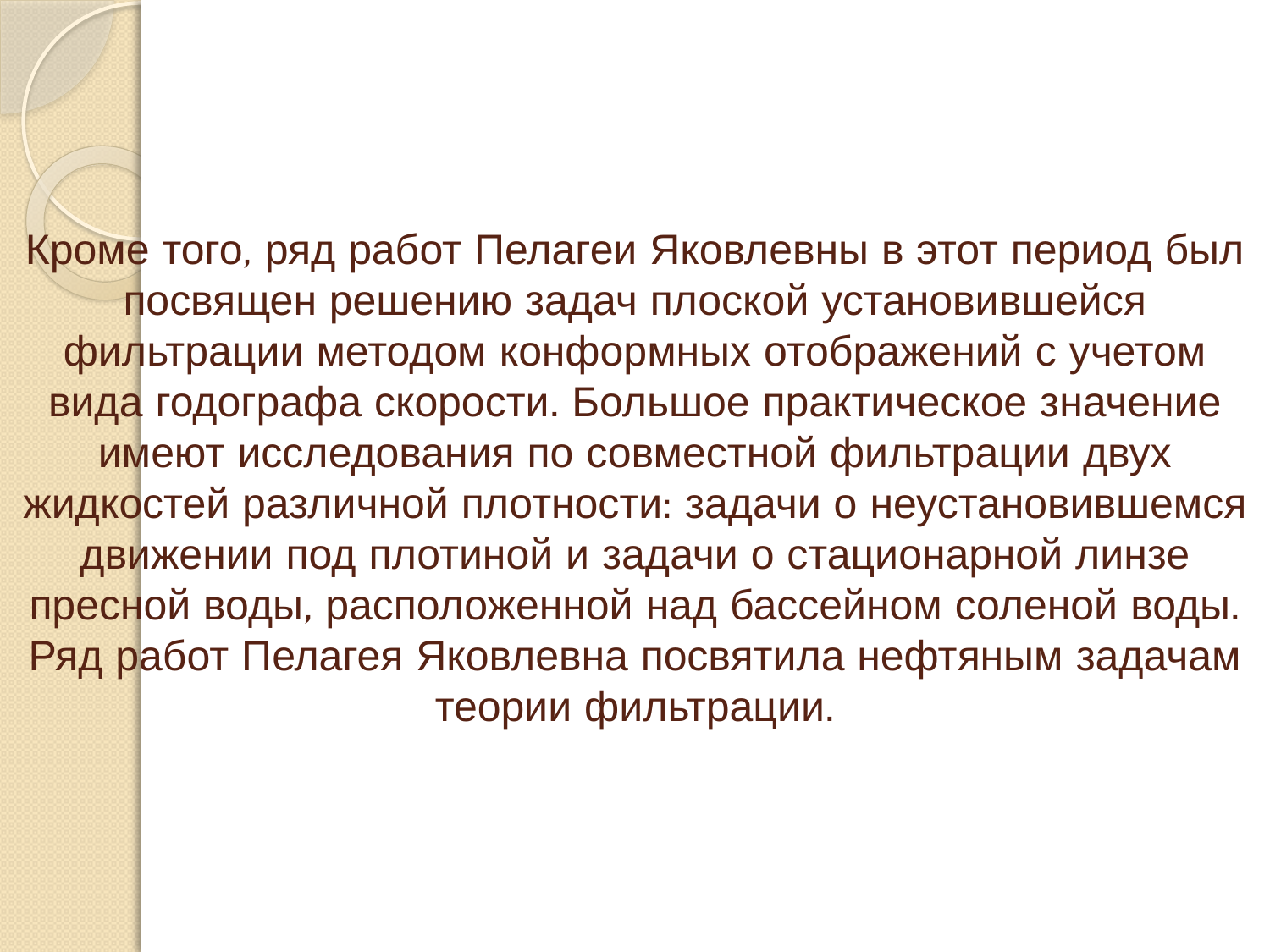

# Кроме того, ряд работ Пелагеи Яковлевны в этот период был посвящен решению задач плоской установившейся фильтрации методом конформных отображений с учетом вида годографа скорости. Большое практическое значение имеют исследования по совместной фильтрации двух жидкостей различной плотности: задачи о неустановившемся движении под плотиной и задачи о стационарной линзе пресной воды, расположенной над бассейном соленой воды. Ряд работ Пелагея Яковлевна посвятила нефтяным задачам теории фильтрации.